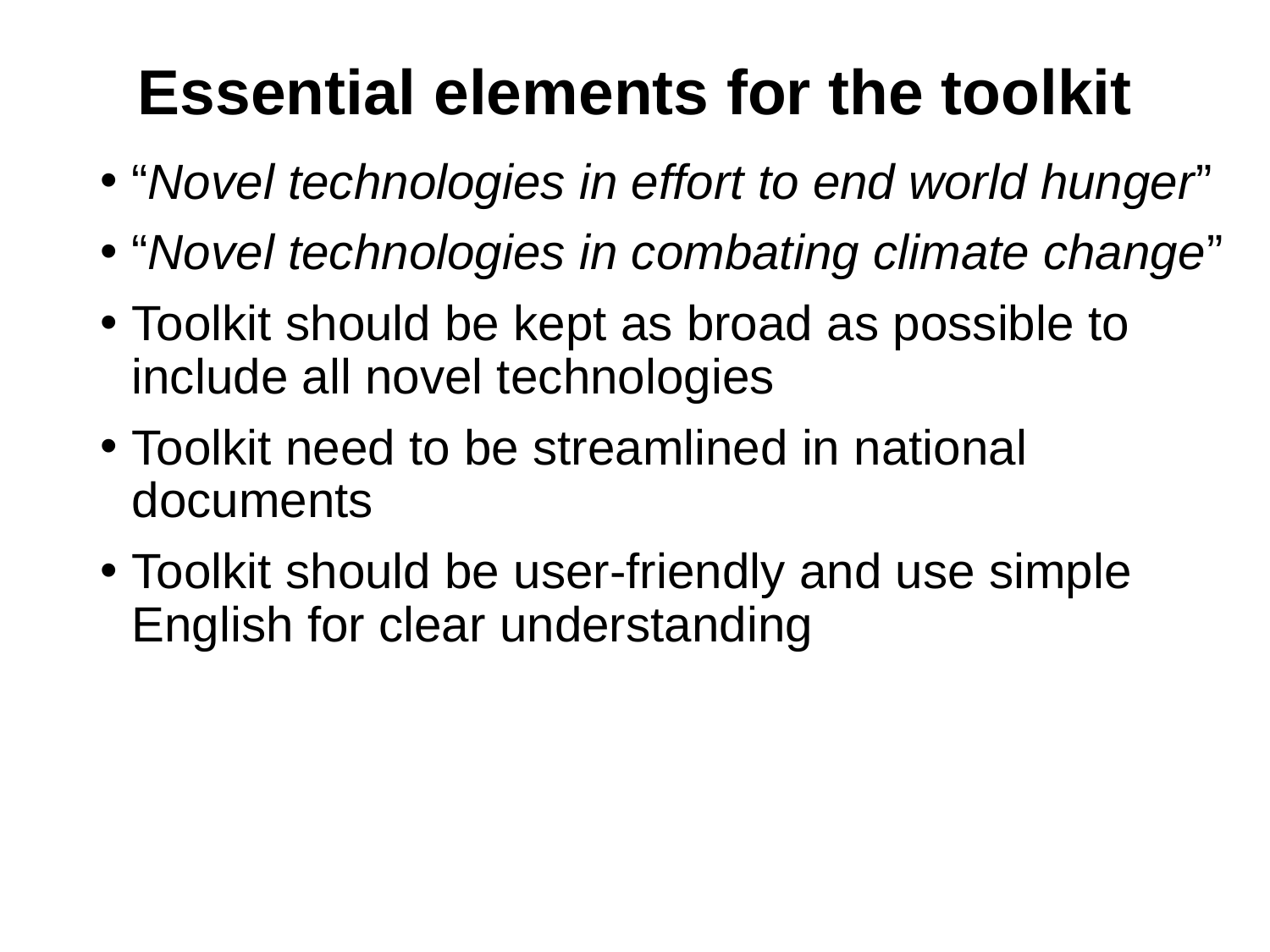

# Essential elements for the toolkit
“Novel technologies in effort to end world hunger”
“Novel technologies in combating climate change”
Toolkit should be kept as broad as possible to include all novel technologies
Toolkit need to be streamlined in national documents
Toolkit should be user-friendly and use simple English for clear understanding